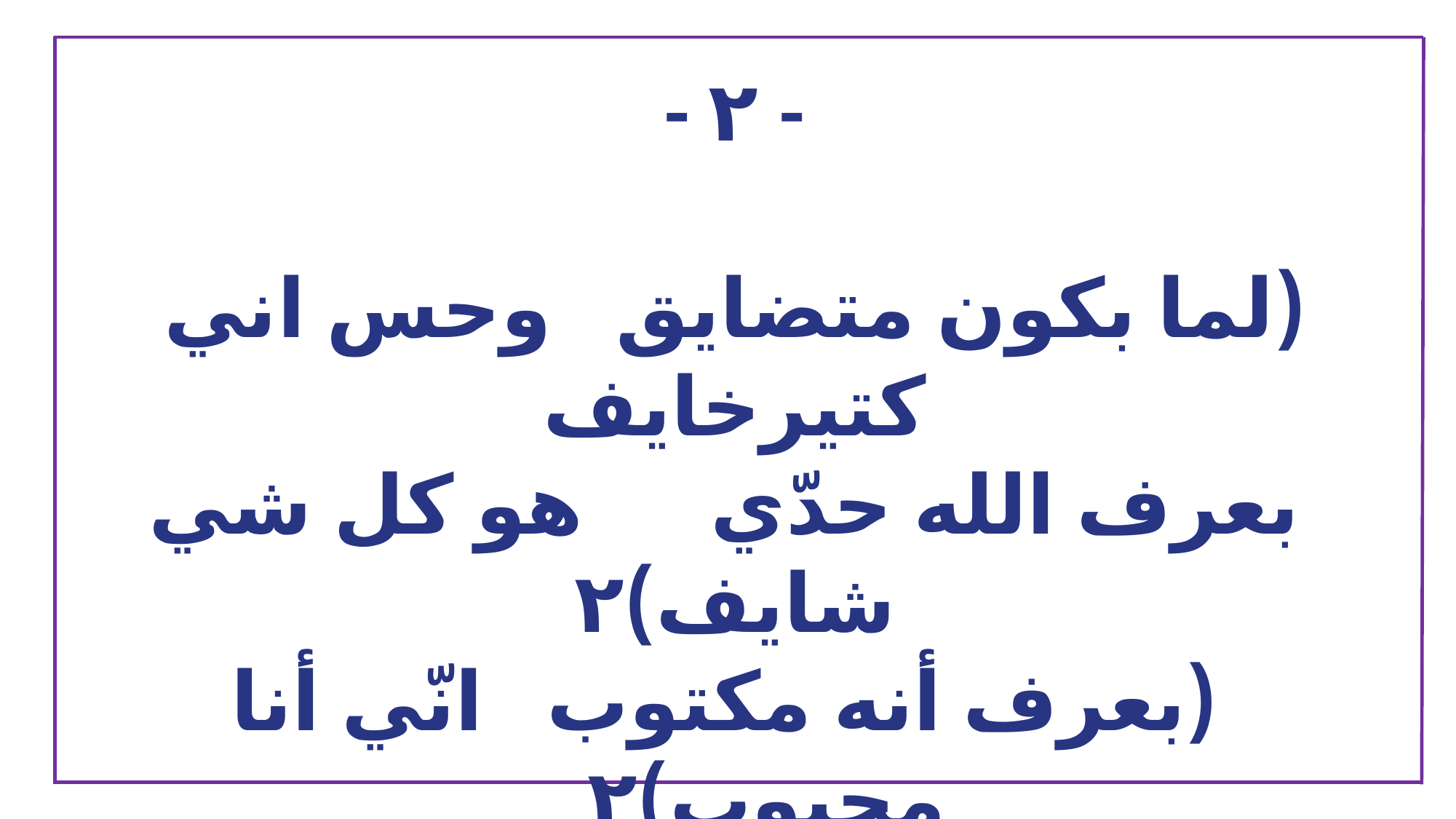

- ٢ -

(لما بكون متضايق   وحس اني كتيرخايف
 بعرف الله حدّي      هو كل شي شايف)٢
 (بعرف أنه مكتوب   انّي أنا محبوب)٢
رح دايماً ضل متذكّر ورح قووووول